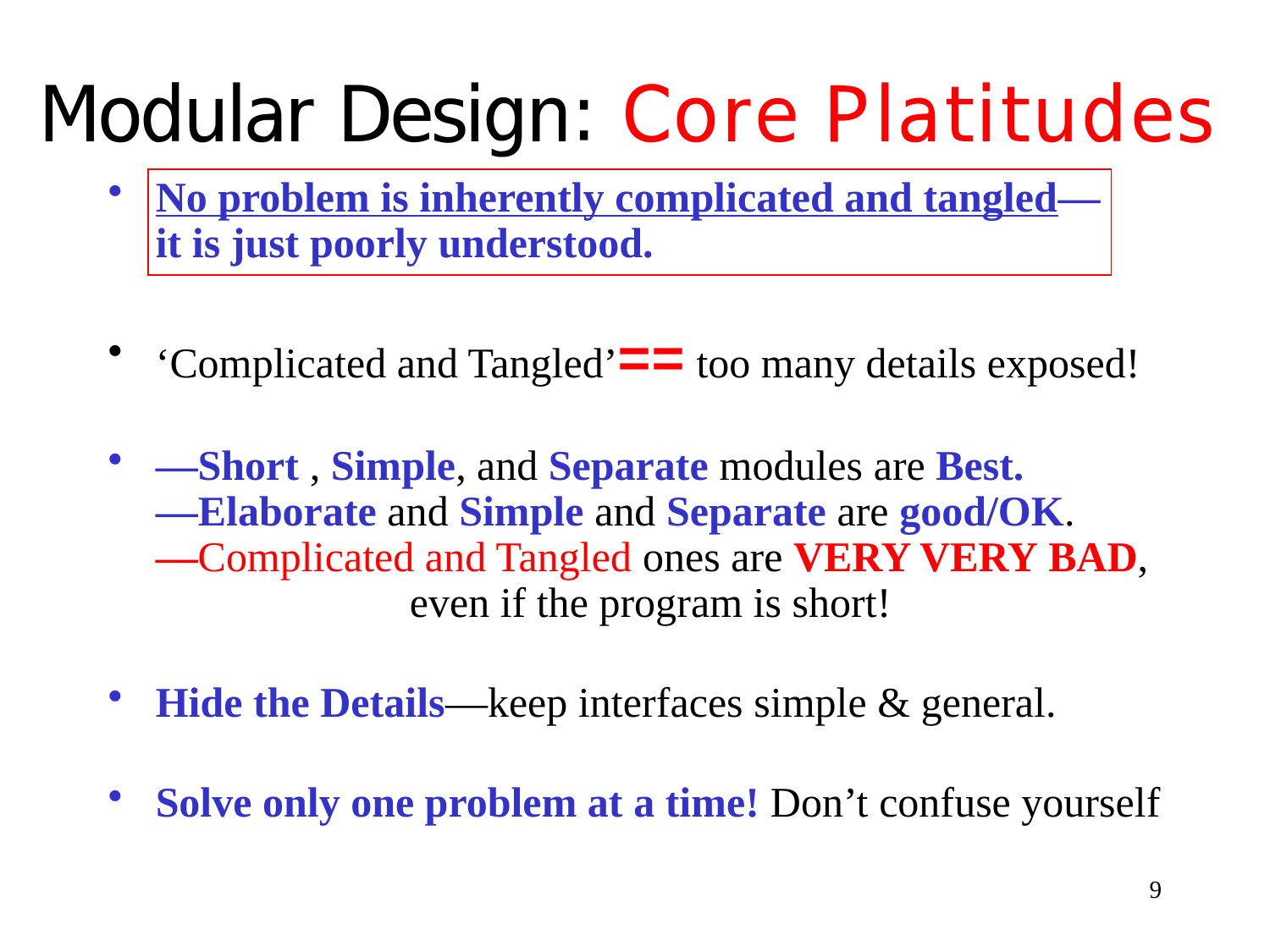

# Modular Design: Core Platitudes
No problem is inherently complicated and tangled—
it is just poorly understood.
‘Complicated and Tangled’== too many details exposed!
—Short , Simple, and Separate modules are Best.
—Elaborate and Simple and Separate are good/OK.
—Complicated and Tangled ones are VERY VERY BAD,
		even if the program is short!
Hide the Details—keep interfaces simple & general.
Solve only one problem at a time! Don’t confuse yourself

9